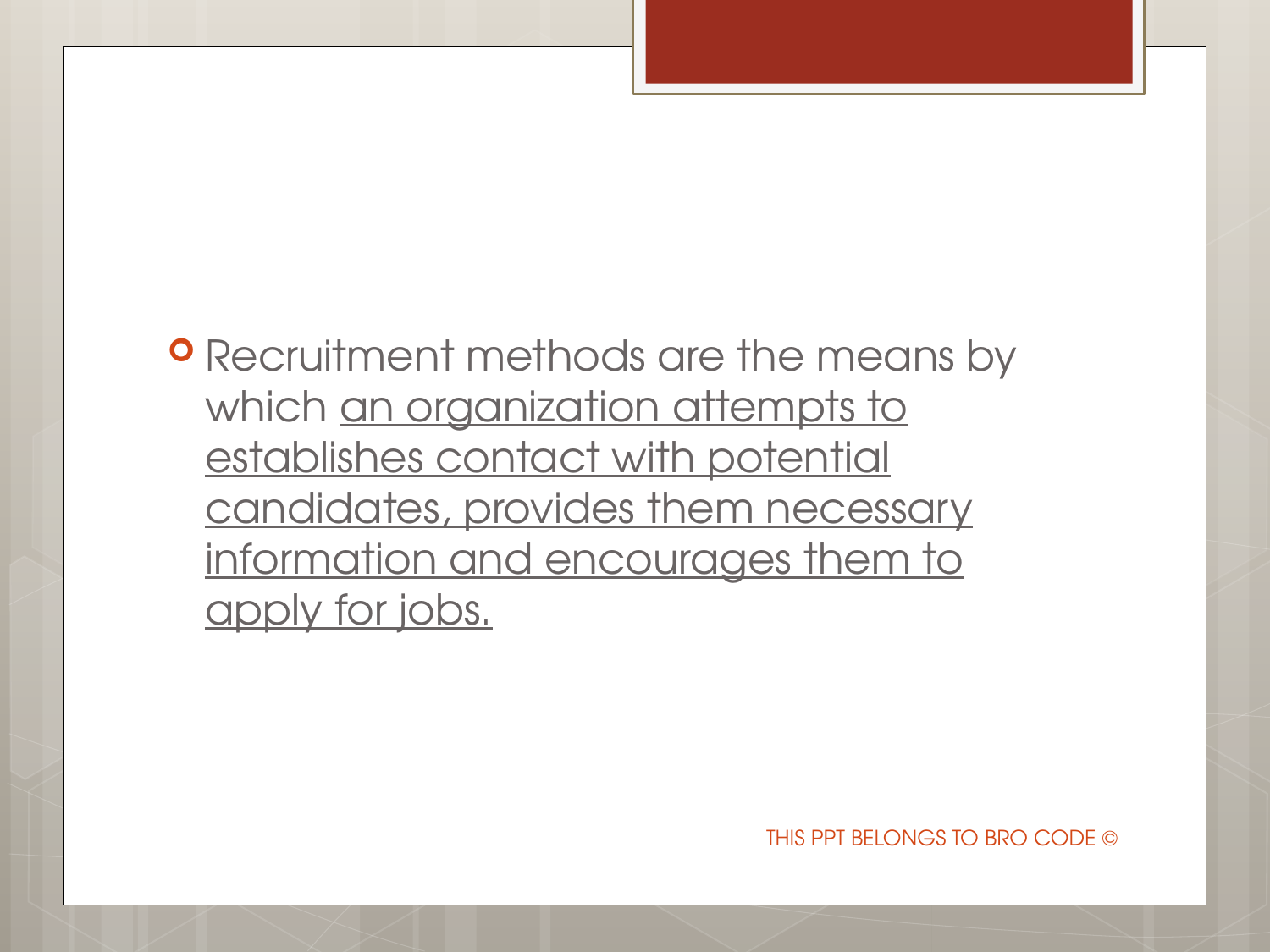

Recruitment methods are the means by which an organization attempts to establishes contact with potential candidates, provides them necessary information and encourages them to apply for jobs.
THIS PPT BELONGS TO BRO CODE ©